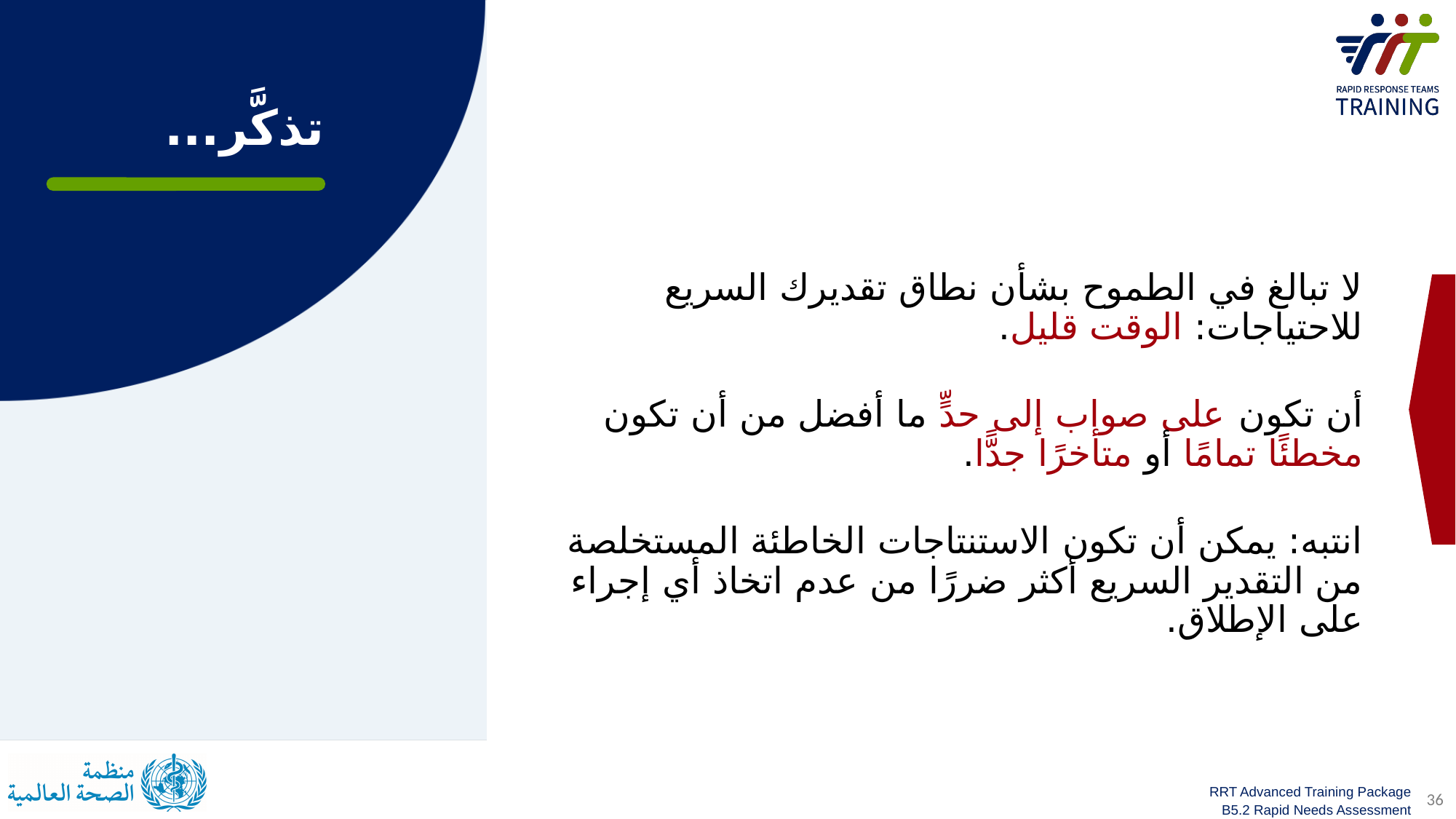

تذكَّر...
لا تبالغ في الطموح بشأن نطاق تقديرك السريع للاحتياجات: الوقت قليل.

أن تكون على صواب إلى حدٍّ ما أفضل من أن تكون مخطئًا تمامًا أو متأخرًا جدًّا.

انتبه: يمكن أن تكون الاستنتاجات الخاطئة المستخلصة من التقدير السريع أكثر ضررًا من عدم اتخاذ أي إجراء على الإطلاق.